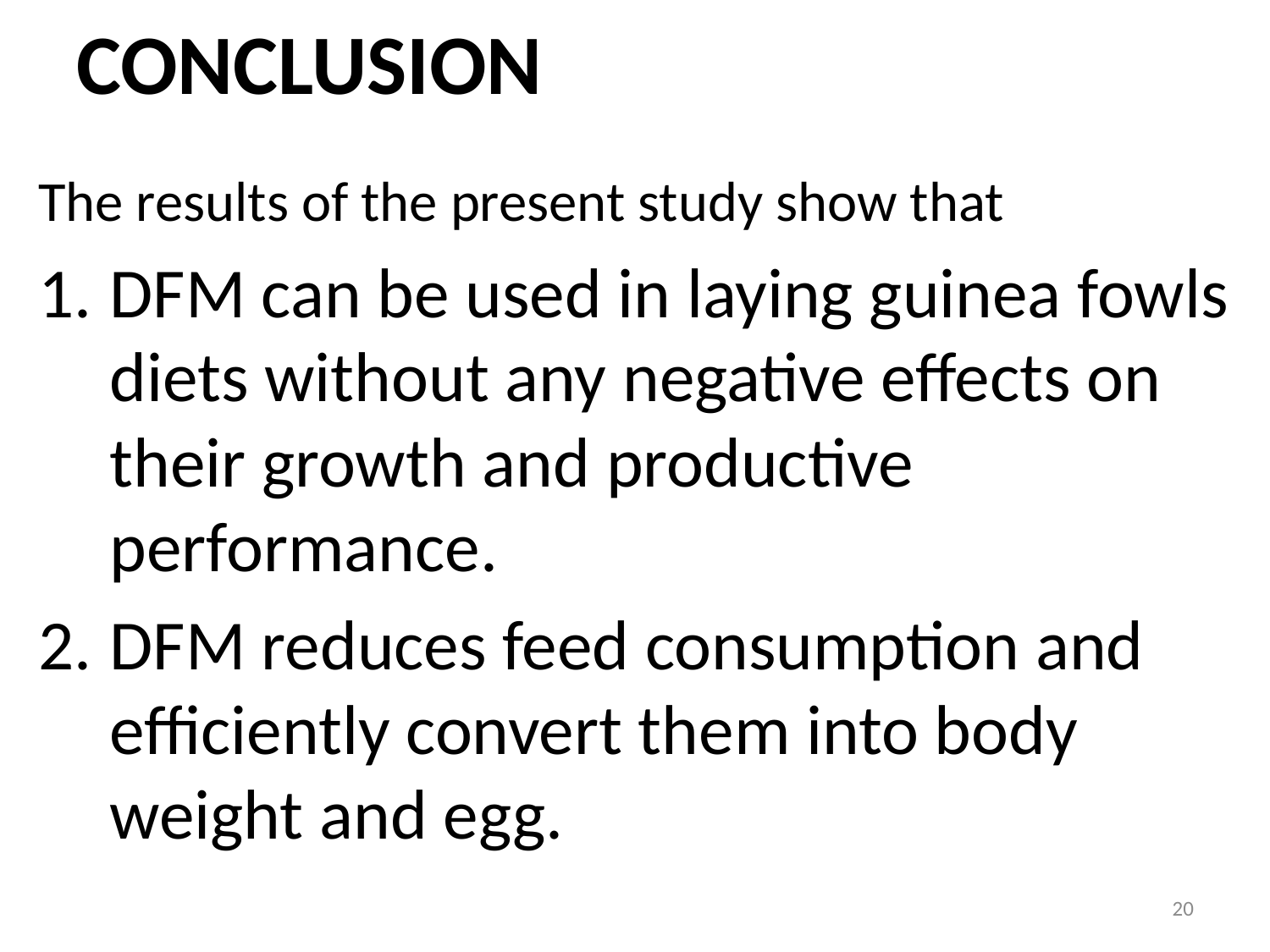

# CONCLUSION
The results of the present study show that
DFM can be used in laying guinea fowls diets without any negative effects on their growth and productive performance.
DFM reduces feed consumption and efficiently convert them into body weight and egg.

20